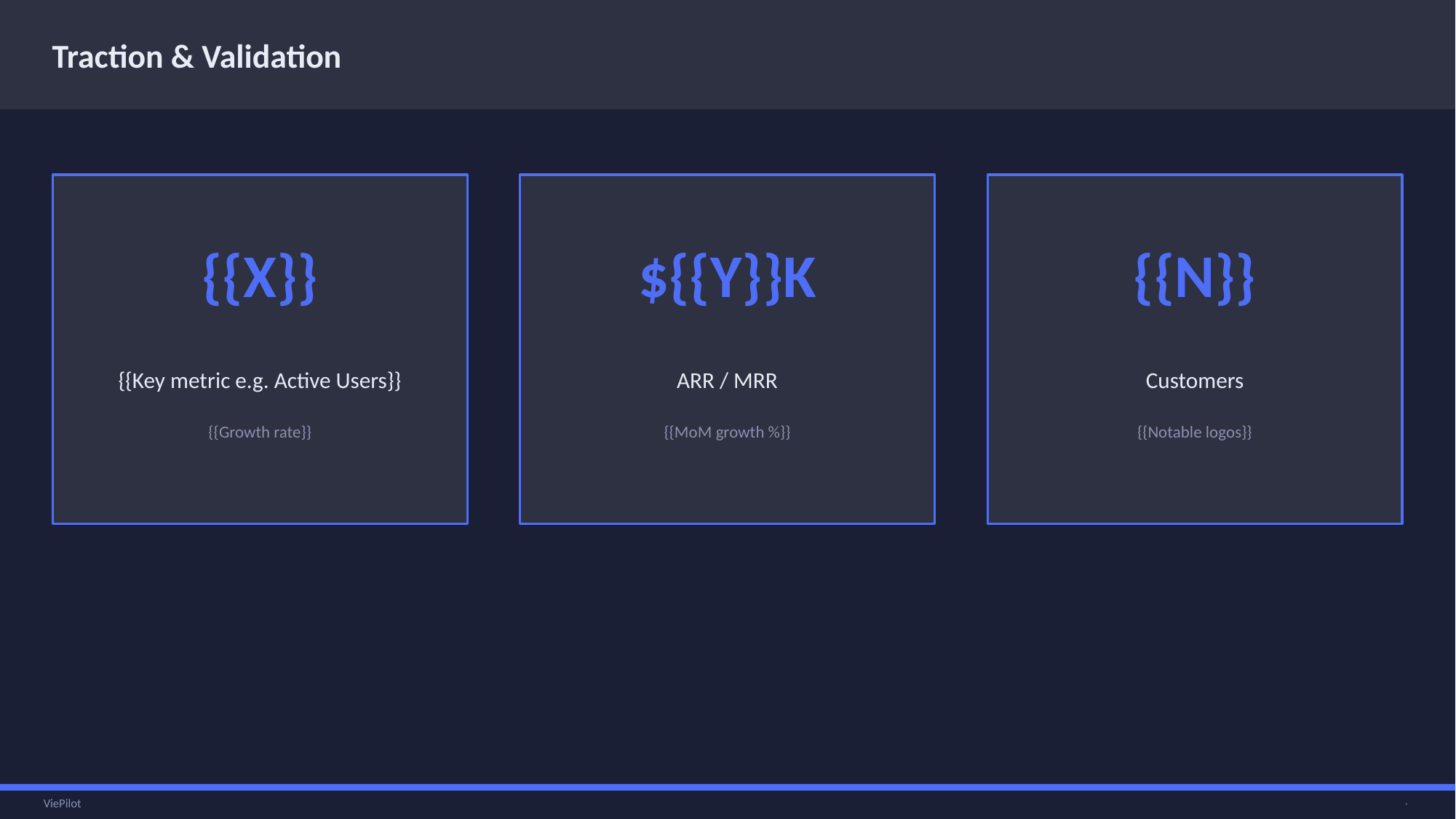

Traction & Validation

{{X}}
${{Y}}K
{{N}}
{{Key metric e.g. Active Users}}
ARR / MRR
Customers
{{Growth rate}}
{{MoM growth %}}
{{Notable logos}}